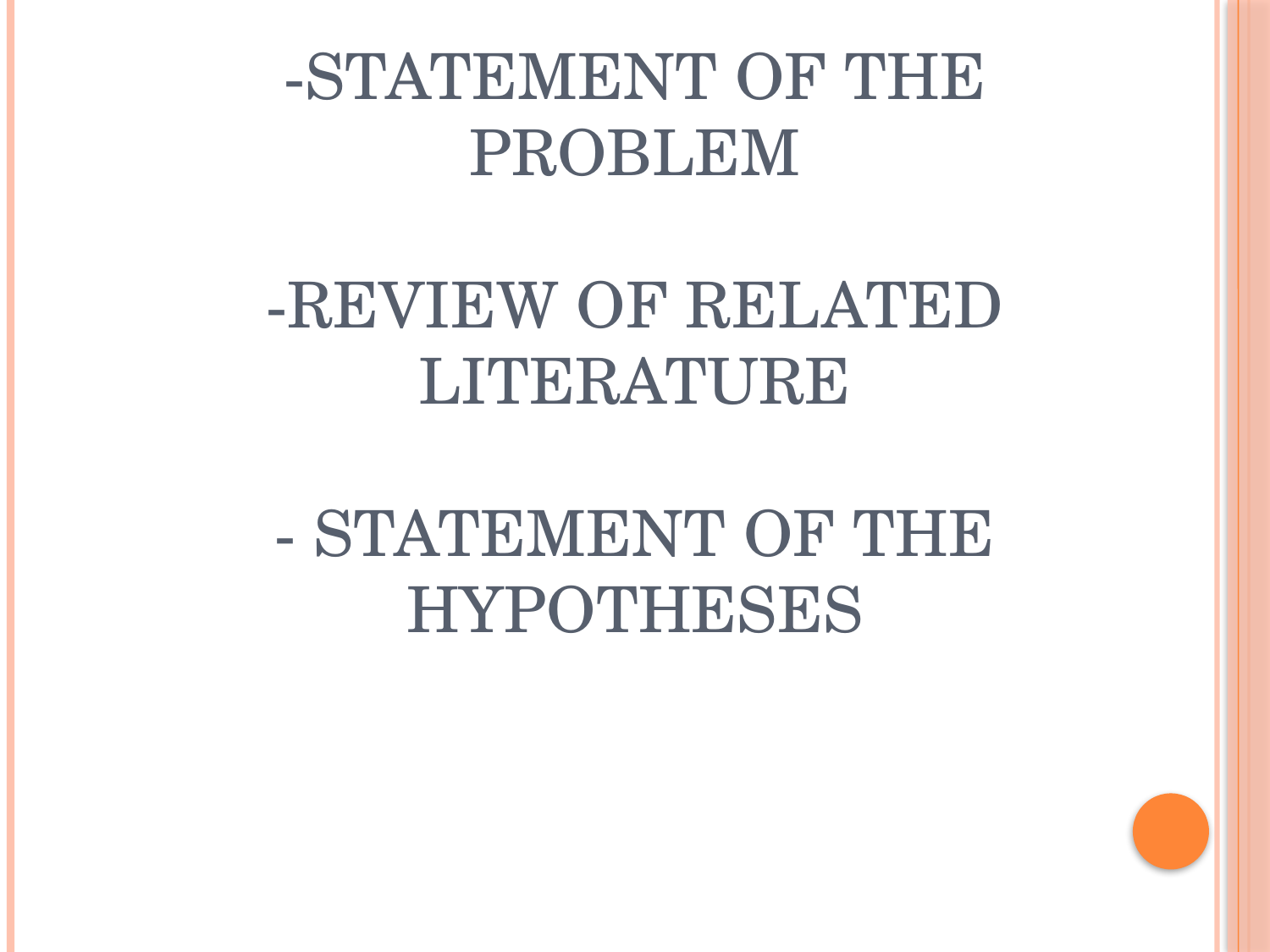

# Table of Content -Statement of the Problem -Review of Related Literature - Statement of the Hypotheses